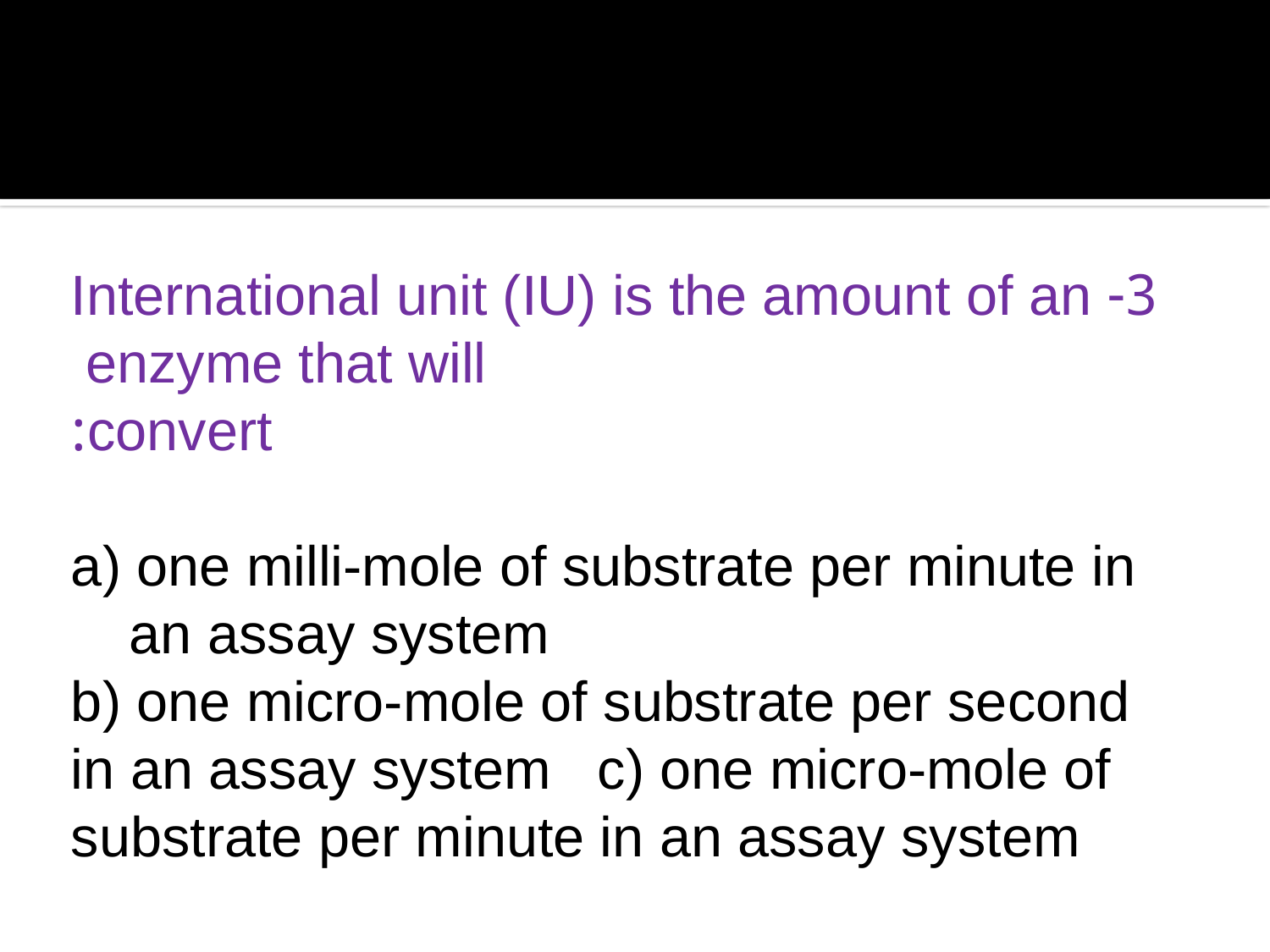

#
3- International unit (IU) is the amount of an enzyme that will
convert:

a) one milli-mole of substrate per minute in an assay system
b) one micro-mole of substrate per second in an assay system   c) one micro-mole of substrate per minute in an assay system